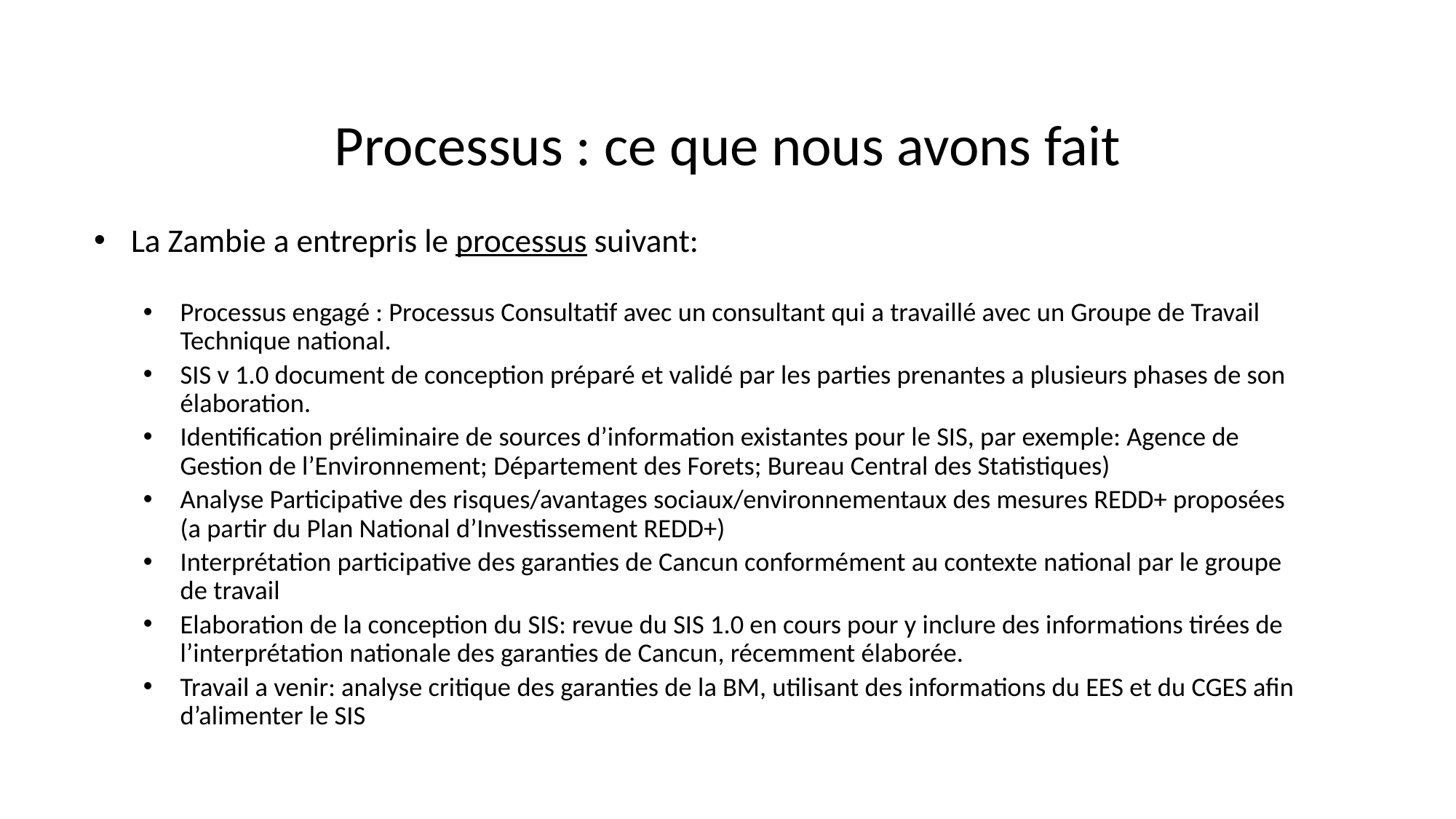

# Processus : ce que nous avons fait
La Zambie a entrepris le processus suivant:

Processus engagé : Processus Consultatif avec un consultant qui a travaillé avec un Groupe de Travail Technique national.
SIS v 1.0 document de conception préparé et validé par les parties prenantes a plusieurs phases de son élaboration.
Identification préliminaire de sources d’information existantes pour le SIS, par exemple: Agence de Gestion de l’Environnement; Département des Forets; Bureau Central des Statistiques)
Analyse Participative des risques/avantages sociaux/environnementaux des mesures REDD+ proposées (a partir du Plan National d’Investissement REDD+)
Interprétation participative des garanties de Cancun conformément au contexte national par le groupe de travail
Elaboration de la conception du SIS: revue du SIS 1.0 en cours pour y inclure des informations tirées de l’interprétation nationale des garanties de Cancun, récemment élaborée.
Travail a venir: analyse critique des garanties de la BM, utilisant des informations du EES et du CGES afin d’alimenter le SIS